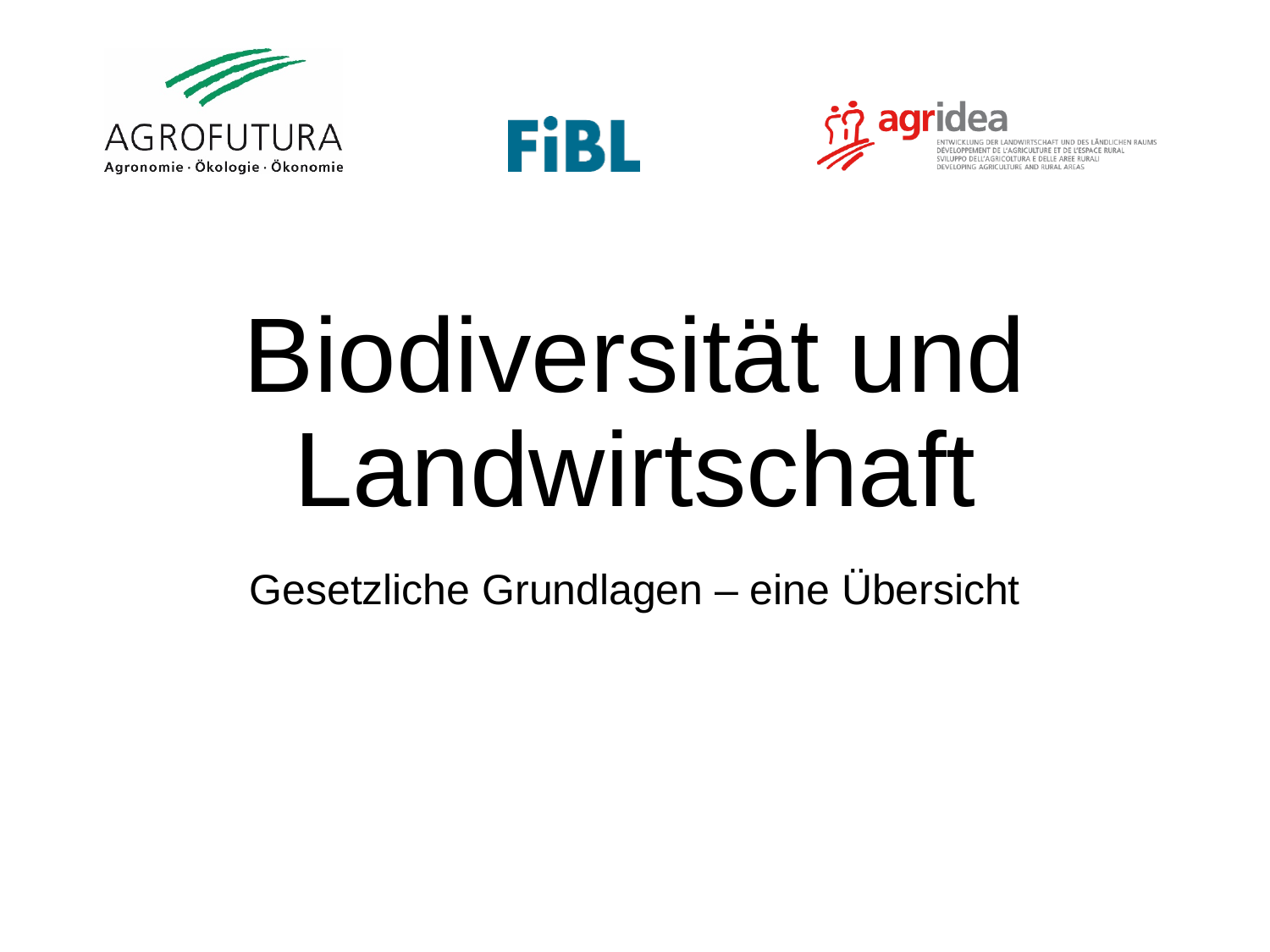

# Biodiversität und Landwirtschaft
Gesetzliche Grundlagen – eine Übersicht